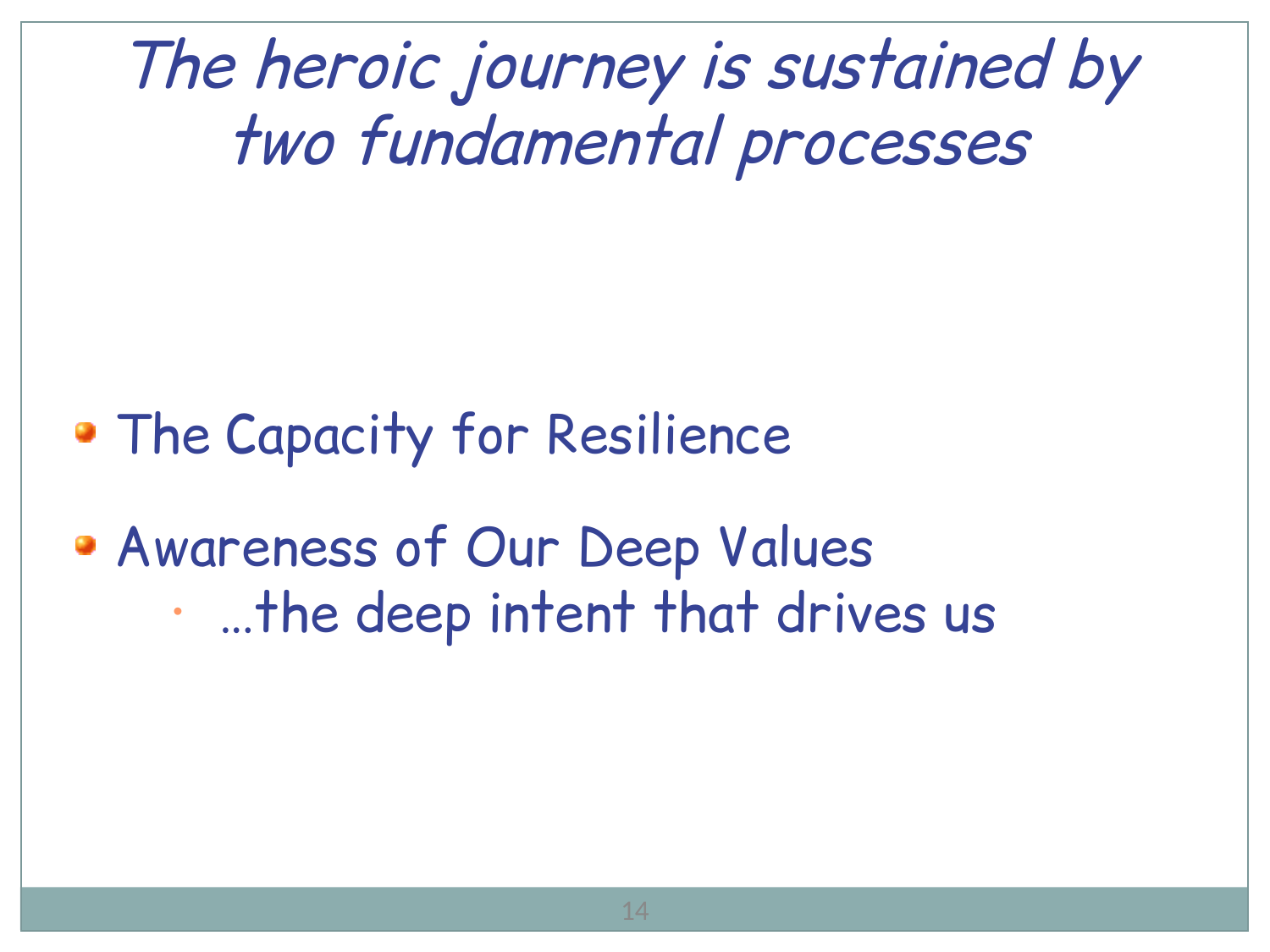

The heroic journey is sustained by two fundamental processes

The Capacity for Resilience

Awareness of Our Deep Values
 …the deep intent that drives us
14